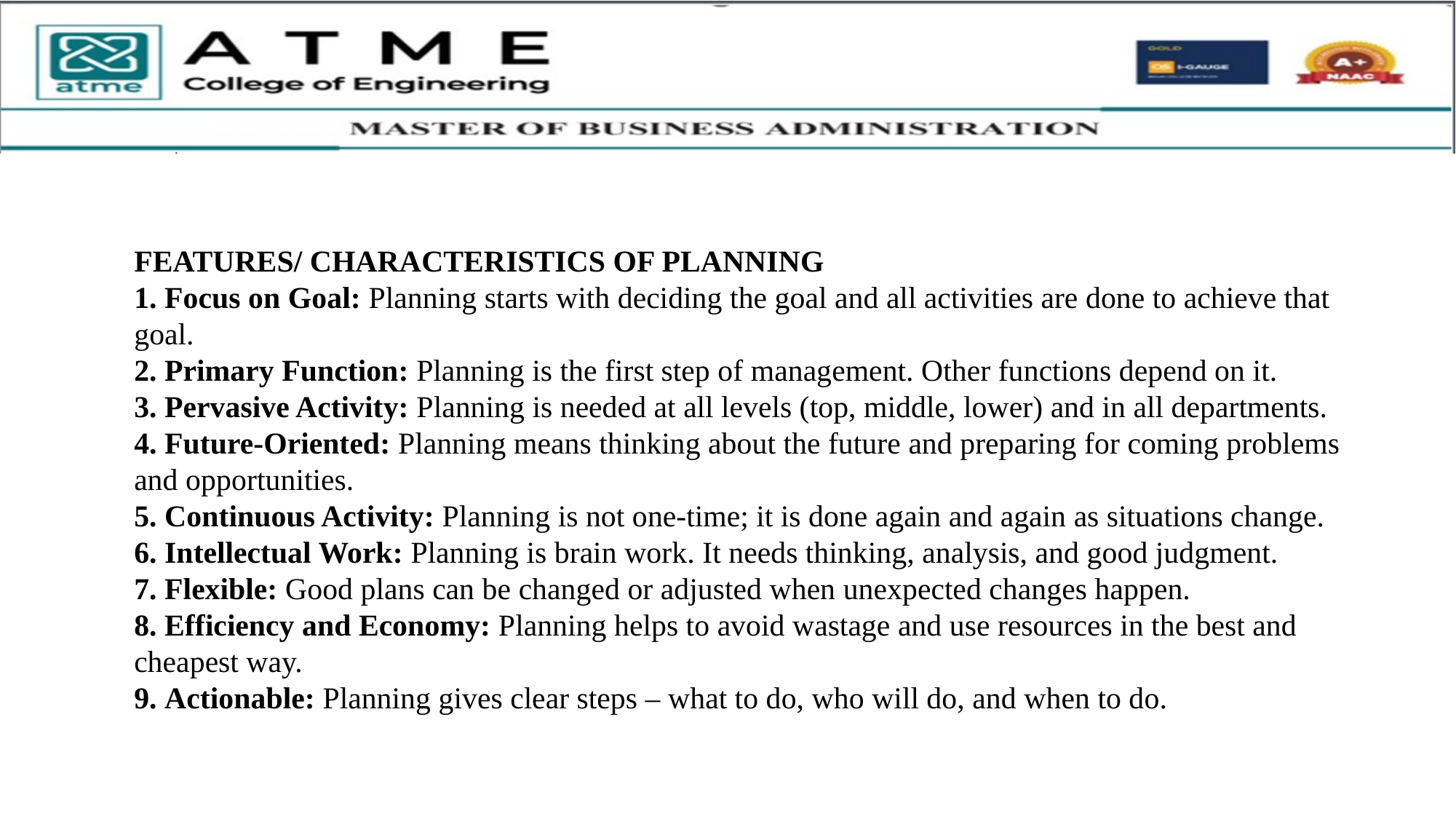

FEATURES/ CHARACTERISTICS OF PLANNING
 Focus on Goal: Planning starts with deciding the goal and all activities are done to achieve that goal.
 Primary Function: Planning is the first step of management. Other functions depend on it.
 Pervasive Activity: Planning is needed at all levels (top, middle, lower) and in all departments.
 Future-Oriented: Planning means thinking about the future and preparing for coming problems and opportunities.
 Continuous Activity: Planning is not one-time; it is done again and again as situations change.
 Intellectual Work: Planning is brain work. It needs thinking, analysis, and good judgment.
 Flexible: Good plans can be changed or adjusted when unexpected changes happen.
 Efficiency and Economy: Planning helps to avoid wastage and use resources in the best and cheapest way.
 Actionable: Planning gives clear steps – what to do, who will do, and when to do.